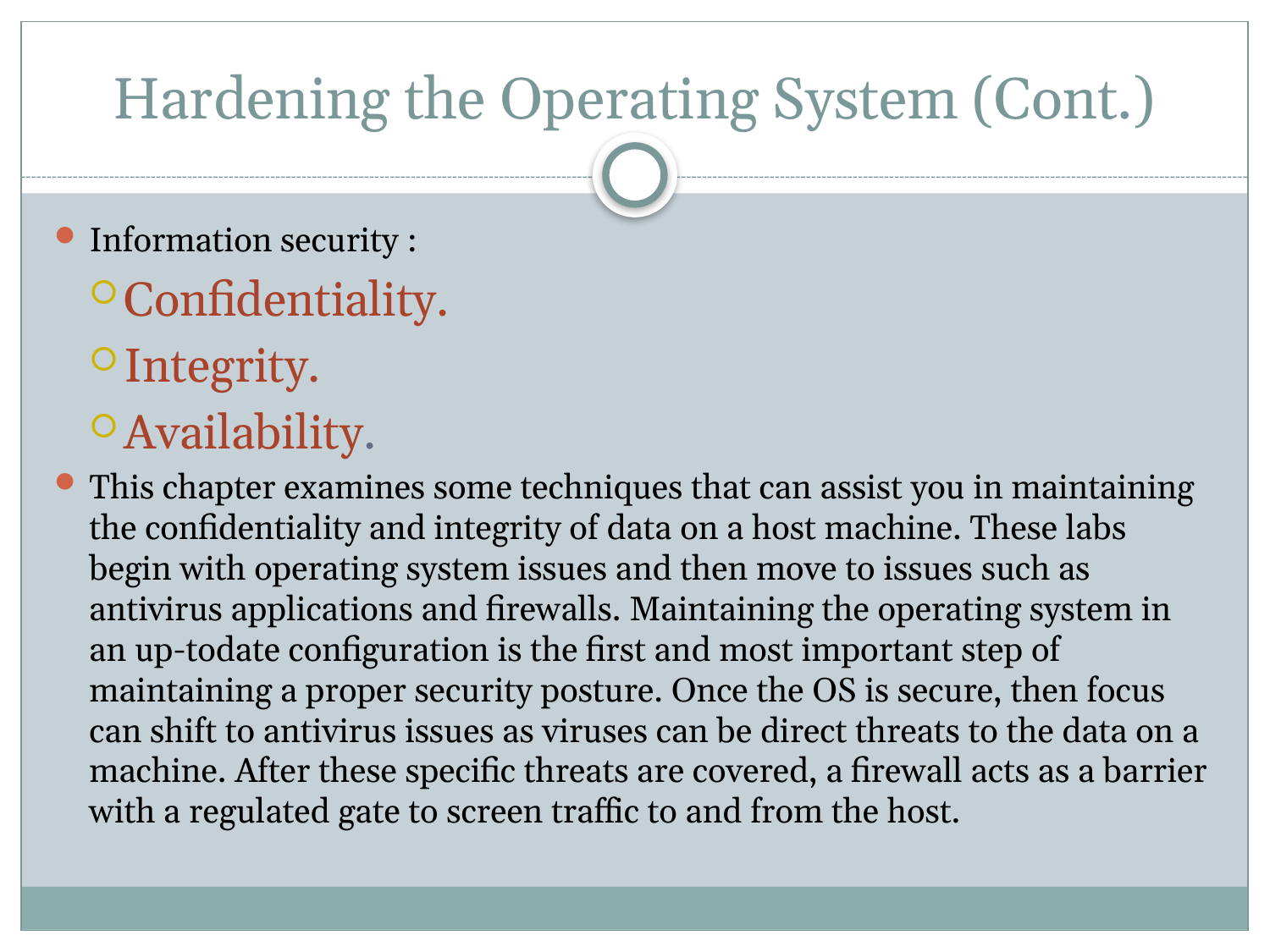

# Hardening the Operating System (Cont.)
Information security :
Confidentiality.
Integrity.
Availability.
This chapter examines some techniques that can assist you in maintaining the confidentiality and integrity of data on a host machine. These labs begin with operating system issues and then move to issues such as antivirus applications and firewalls. Maintaining the operating system in an up-todate configuration is the first and most important step of maintaining a proper security posture. Once the OS is secure, then focus can shift to antivirus issues as viruses can be direct threats to the data on a machine. After these specific threats are covered, a firewall acts as a barrier with a regulated gate to screen traffic to and from the host.